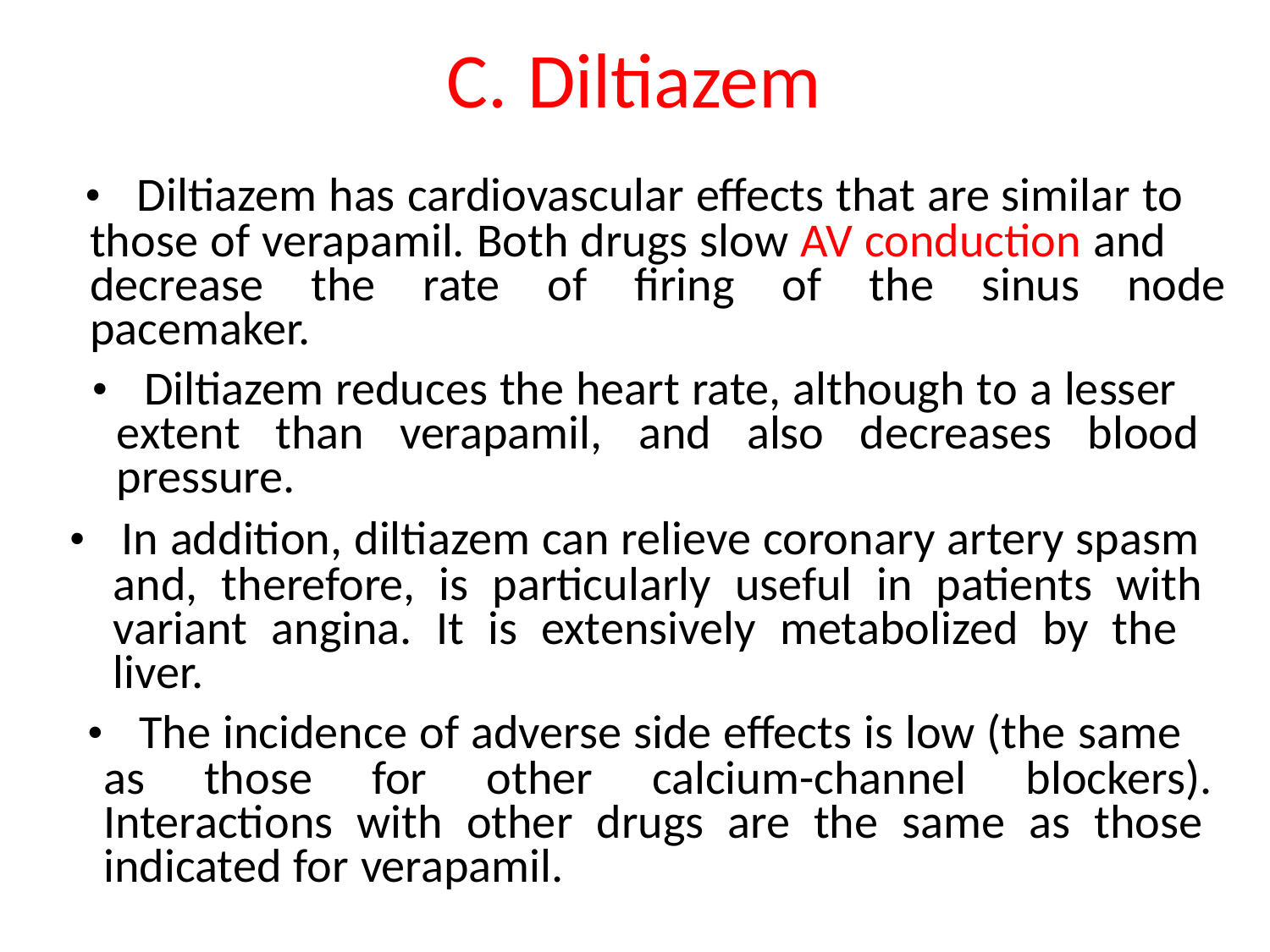

C. Diltiazem
•   Diltiazem has cardiovascular effects that are similar to
those of verapamil. Both drugs slow AV conduction and
decrease    the    rate    of    firing    of    the    sinus    node
pacemaker.
•   Diltiazem reduces the heart rate, although to a lesser
extent   than   verapamil,   and   also   decreases   blood
pressure.
•   In addition, diltiazem can relieve coronary artery spasm
and,  therefore,  is  particularly  useful  in  patients  with
variant  angina.  It  is  extensively  metabolized  by  the
liver.
•   The incidence of adverse side effects is low (the same
as     those     for     other     calcium-channel     blockers).
Interactions  with  other  drugs  are  the  same  as  those
indicated for verapamil.